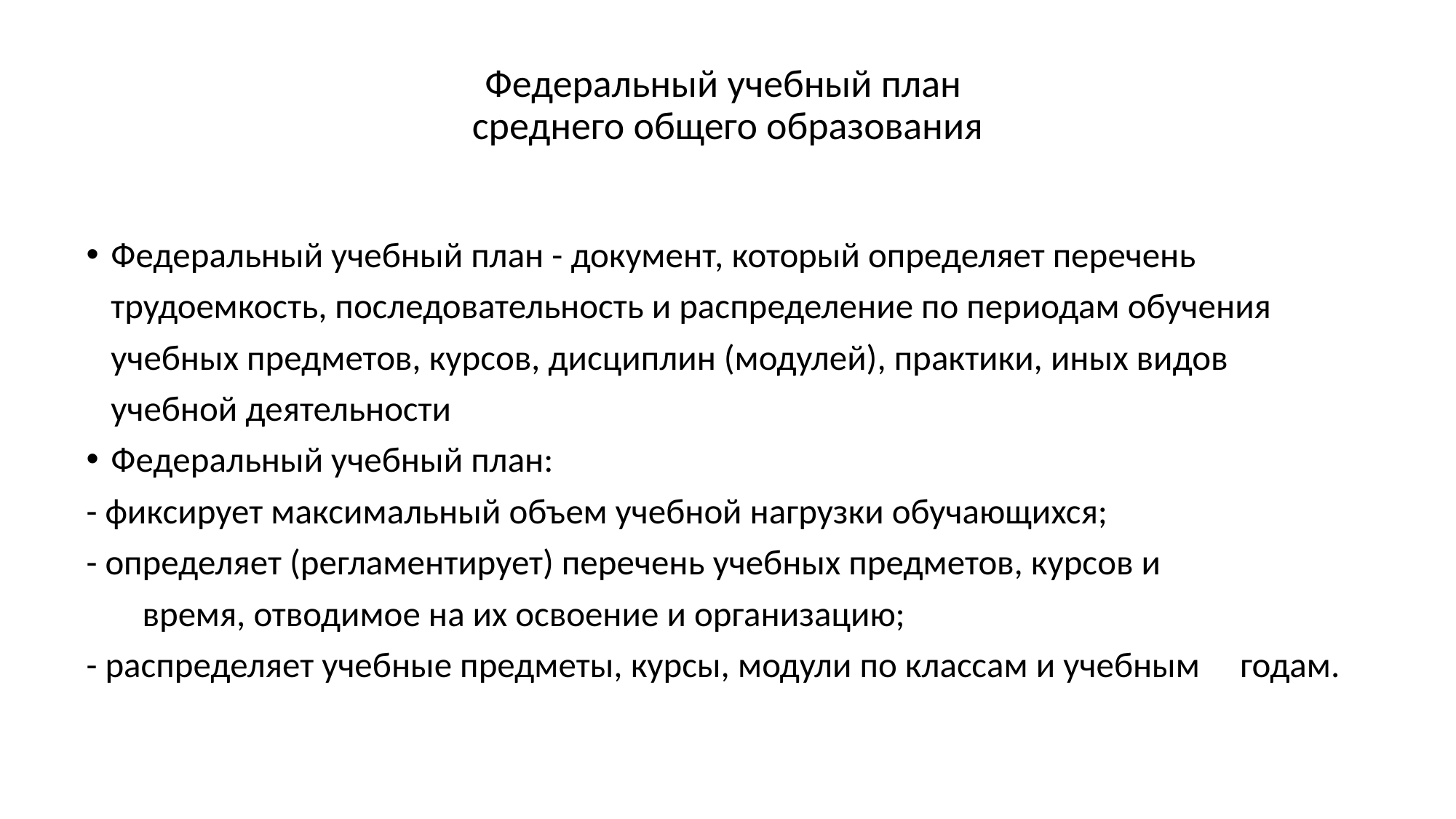

# Федеральный учебный план среднего общего образования
Федеральный учебный план - документ, который определяет перечень трудоемкость, последовательность и распределение по периодам обучения учебных предметов, курсов, дисциплин (модулей), практики, иных видов учебной деятельности
Федеральный учебный план:
- фиксирует максимальный объем учебной нагрузки обучающихся;
- определяет (регламентирует) перечень учебных предметов, курсов и                              время, отводимое на их освоение и организацию;
- распределяет учебные предметы, курсы, модули по классам и учебным     годам.